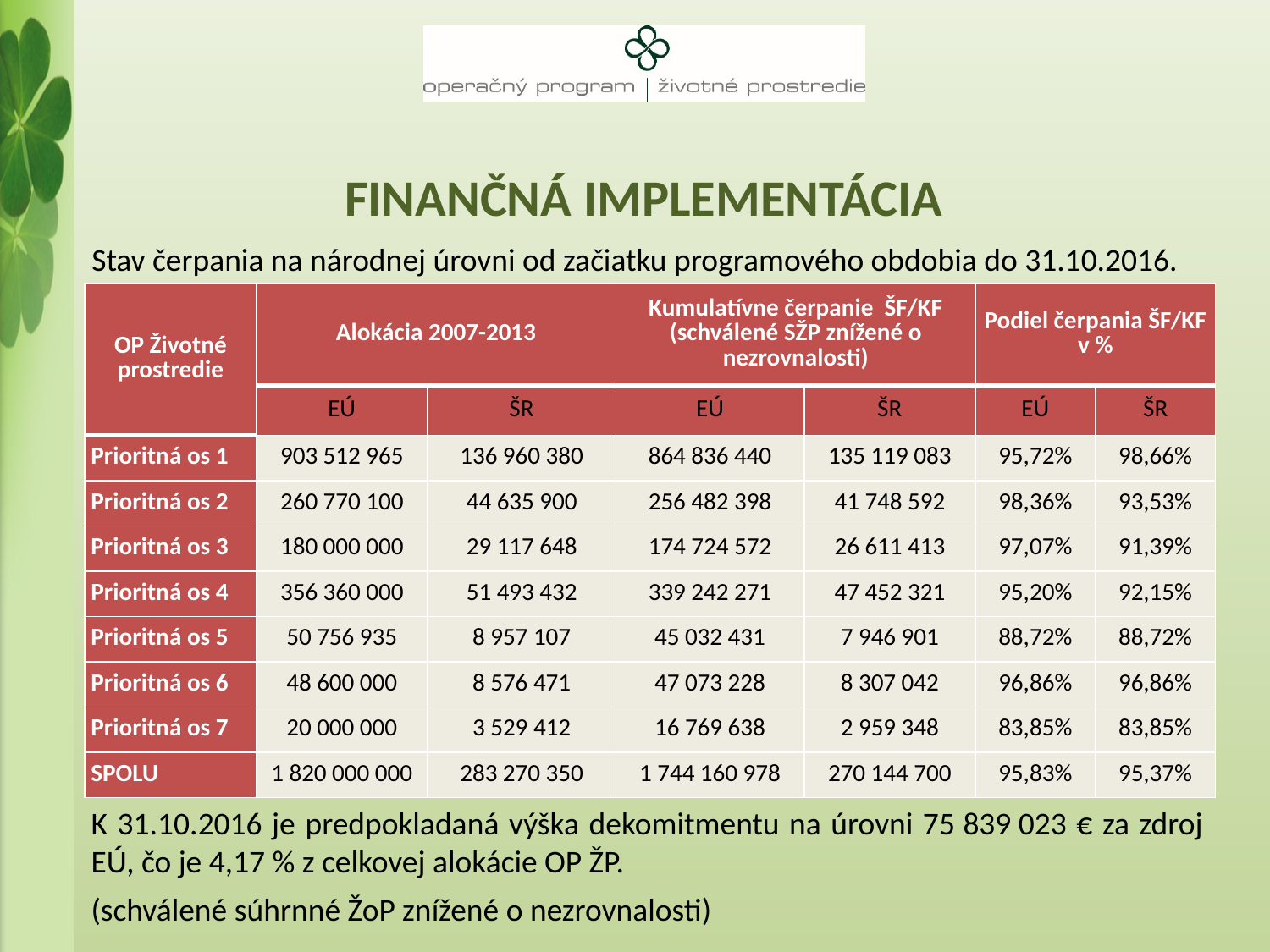

# Finančná implementácia
Stav čerpania na národnej úrovni od začiatku programového obdobia do 31.10.2016.
| OP Životné prostredie | Alokácia 2007-2013 |  | Kumulatívne čerpanie ŠF/KF (schválené SŽP znížené o nezrovnalosti) |  | Podiel čerpania ŠF/KF v % |  |
| --- | --- | --- | --- | --- | --- | --- |
|  | EÚ | ŠR | EÚ | ŠR | EÚ | ŠR |
| Prioritná os 1 | 903 512 965 | 136 960 380 | 864 836 440 | 135 119 083 | 95,72% | 98,66% |
| Prioritná os 2 | 260 770 100 | 44 635 900 | 256 482 398 | 41 748 592 | 98,36% | 93,53% |
| Prioritná os 3 | 180 000 000 | 29 117 648 | 174 724 572 | 26 611 413 | 97,07% | 91,39% |
| Prioritná os 4 | 356 360 000 | 51 493 432 | 339 242 271 | 47 452 321 | 95,20% | 92,15% |
| Prioritná os 5 | 50 756 935 | 8 957 107 | 45 032 431 | 7 946 901 | 88,72% | 88,72% |
| Prioritná os 6 | 48 600 000 | 8 576 471 | 47 073 228 | 8 307 042 | 96,86% | 96,86% |
| Prioritná os 7 | 20 000 000 | 3 529 412 | 16 769 638 | 2 959 348 | 83,85% | 83,85% |
| SPOLU | 1 820 000 000 | 283 270 350 | 1 744 160 978 | 270 144 700 | 95,83% | 95,37% |
K 31.10.2016 je predpokladaná výška dekomitmentu na úrovni 75 839 023 € za zdroj EÚ, čo je 4,17 % z celkovej alokácie OP ŽP.
(schválené súhrnné ŽoP znížené o nezrovnalosti)